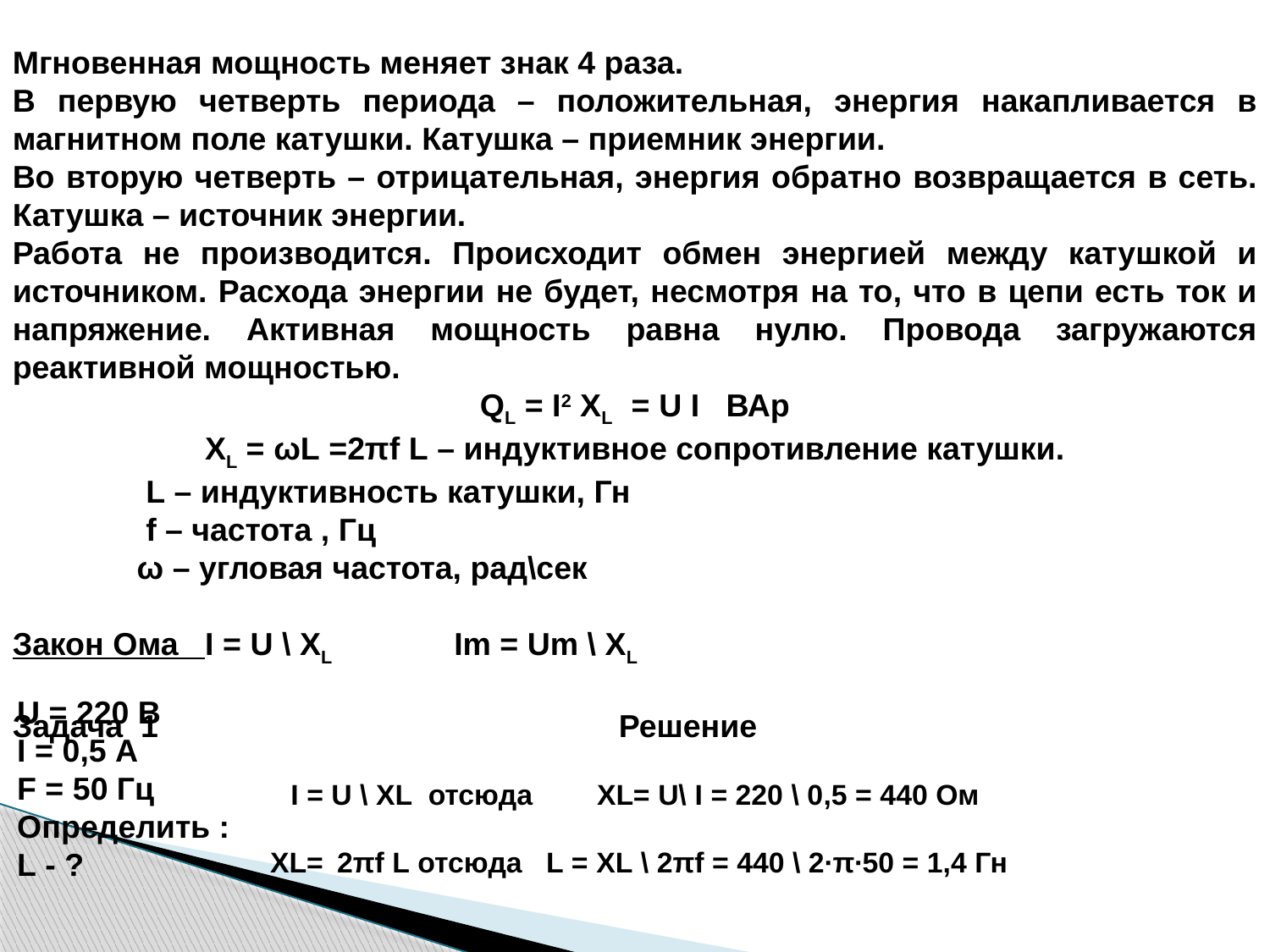

Мгновенная мощность меняет знак 4 раза.
В первую четверть периода – положительная, энергия накапливается в магнитном поле катушки. Катушка – приемник энергии.
Во вторую четверть – отрицательная, энергия обратно возвращается в сеть. Катушка – источник энергии.
Работа не производится. Происходит обмен энергией между катушкой и источником. Расхода энергии не будет, несмотря на то, что в цепи есть ток и напряжение. Активная мощность равна нулю. Провода загружаются реактивной мощностью.
QL = I2 XL   = U I   ВАр
XL = ωL =2πf L – индуктивное сопротивление катушки.
               L – индуктивность катушки, Гн
               f – частота , Гц
              ω – угловая частота, рад\сек

Закон Ома   I = U \ XL                        Im = Um \ XL

Задача  1                                                    Решение
I = U \ XL  отсюда        XL= U\ I = 220 \ 0,5 = 440 Ом
 XL= 2πf L отсюда   L = XL \ 2πf = 440 \ 2∙π∙50 = 1,4 Гн

U = 220 В
I = 0,5 А
F = 50 Гц
Определить :
L - ?